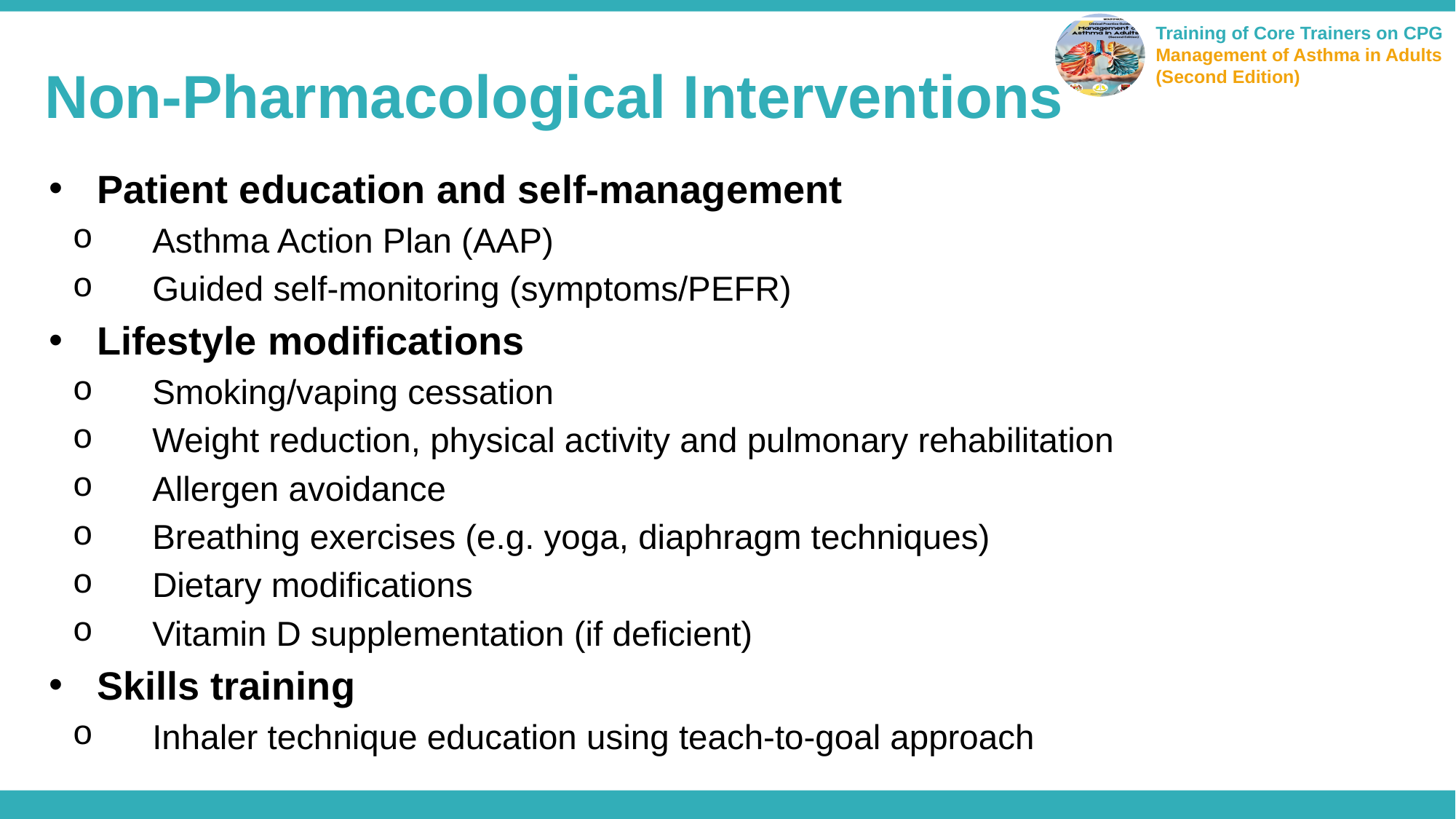

Non-Pharmacological Interventions
Patient education and self-management
Asthma Action Plan (AAP)
Guided self-monitoring (symptoms/PEFR)
Lifestyle modifications
Smoking/vaping cessation
Weight reduction, physical activity and pulmonary rehabilitation
Allergen avoidance
Breathing exercises (e.g. yoga, diaphragm techniques)
Dietary modifications
Vitamin D supplementation (if deficient)
Skills training
Inhaler technique education using teach-to-goal approach